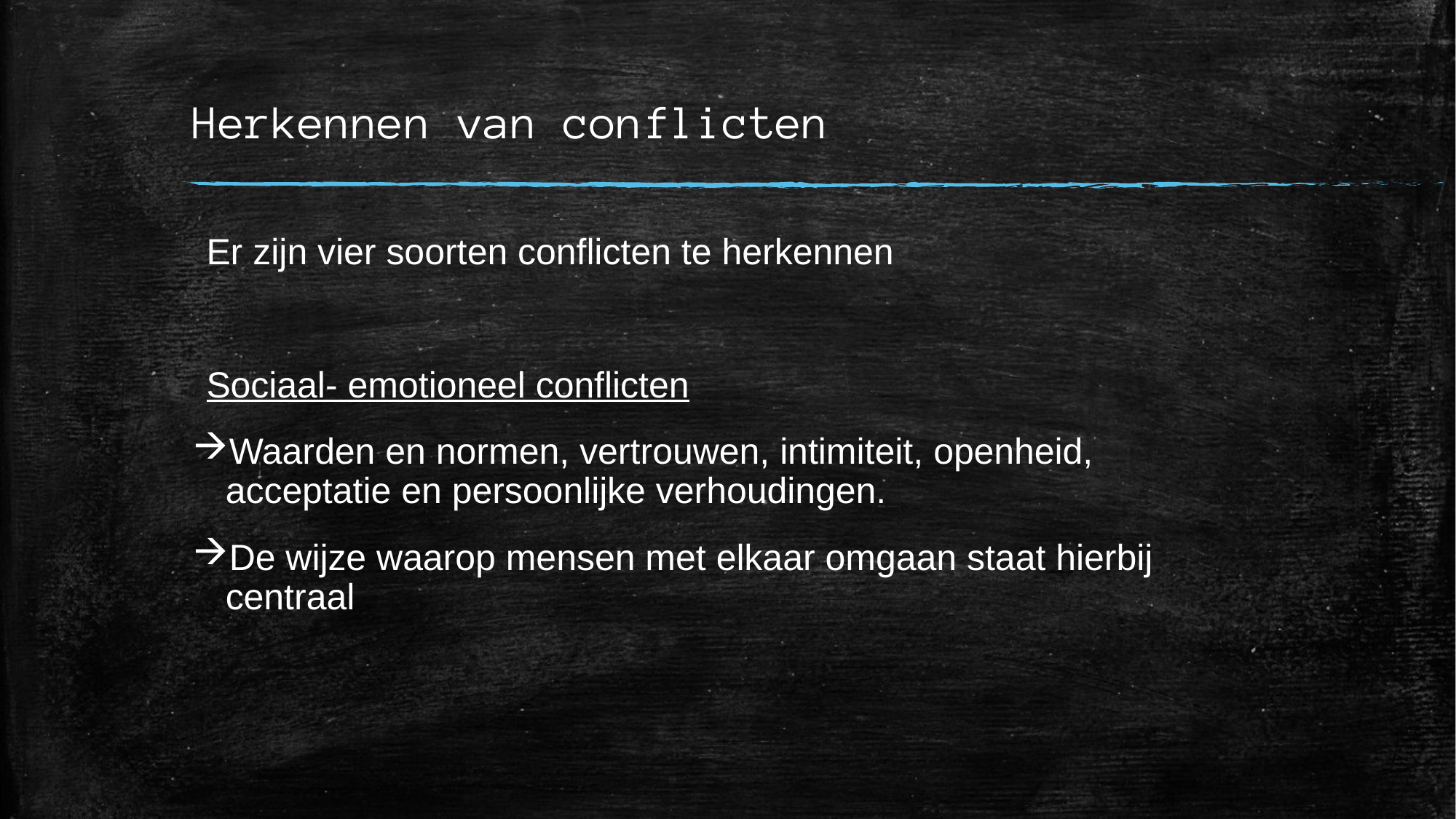

# Herkennen van conflicten
Er zijn vier soorten conflicten te herkennen

Sociaal- emotioneel conflicten
Waarden en normen, vertrouwen, intimiteit, openheid, acceptatie en persoonlijke verhoudingen.
De wijze waarop mensen met elkaar omgaan staat hierbij centraal